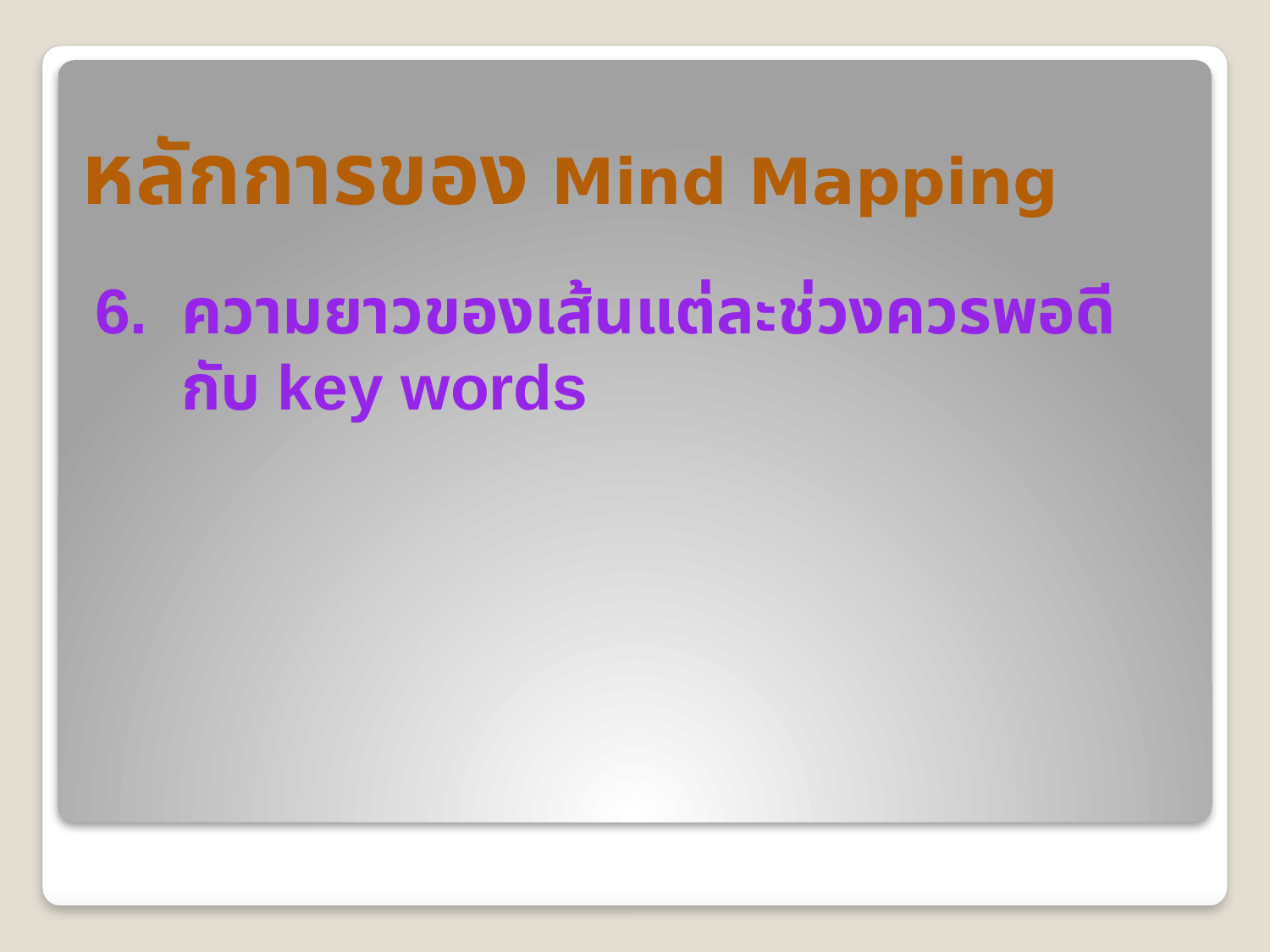

หลักการของ Mind Mapping
6.	ความยาวของเส้นแต่ละช่วงควรพอดีกับ key words